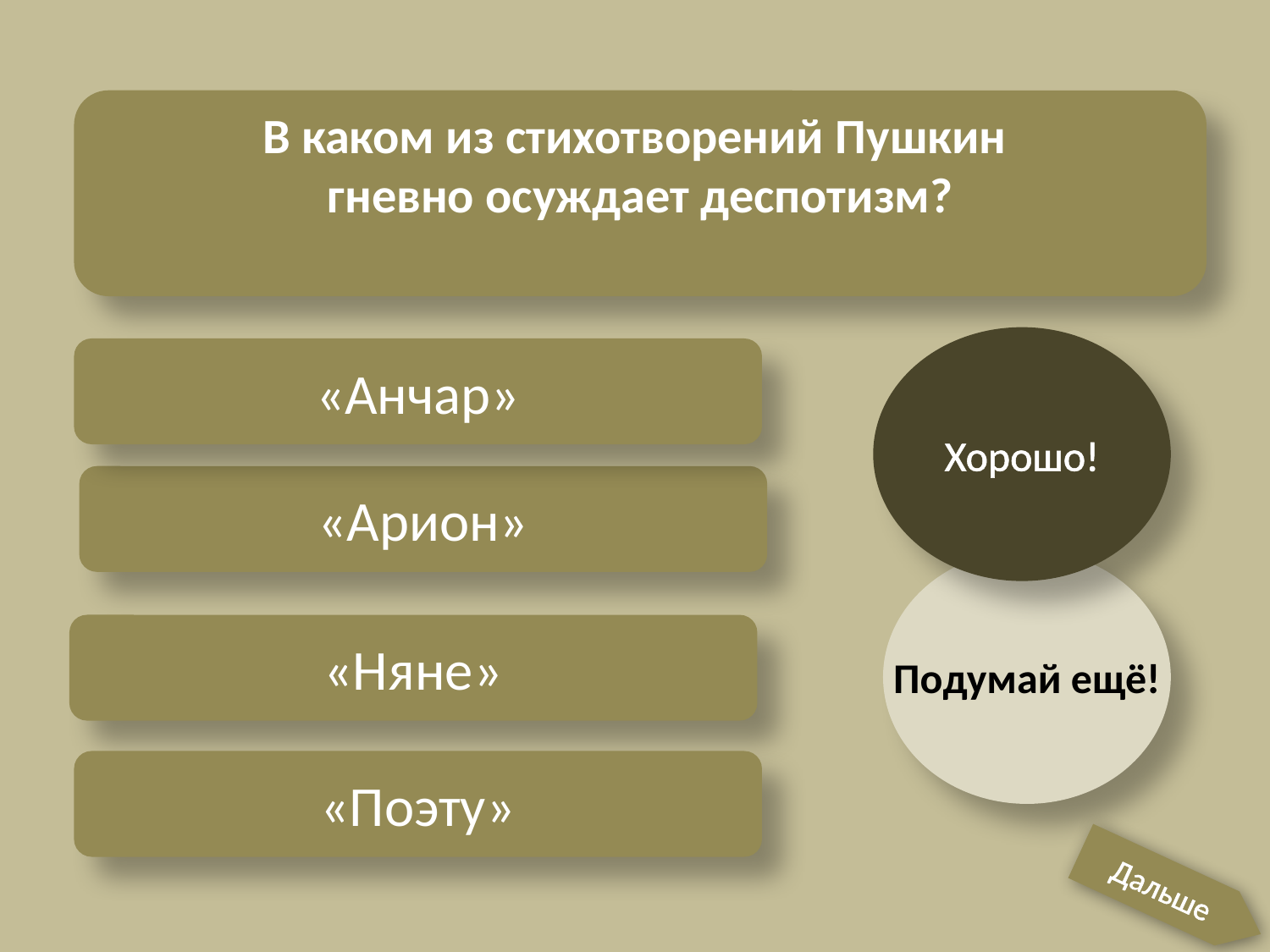

В каком из стихотворений Пушкин
гневно осуждает деспотизм?

Хорошо!
«Анчар»
«Арион»
Подумай ещё!
«Няне»
«Поэту»
Дальше